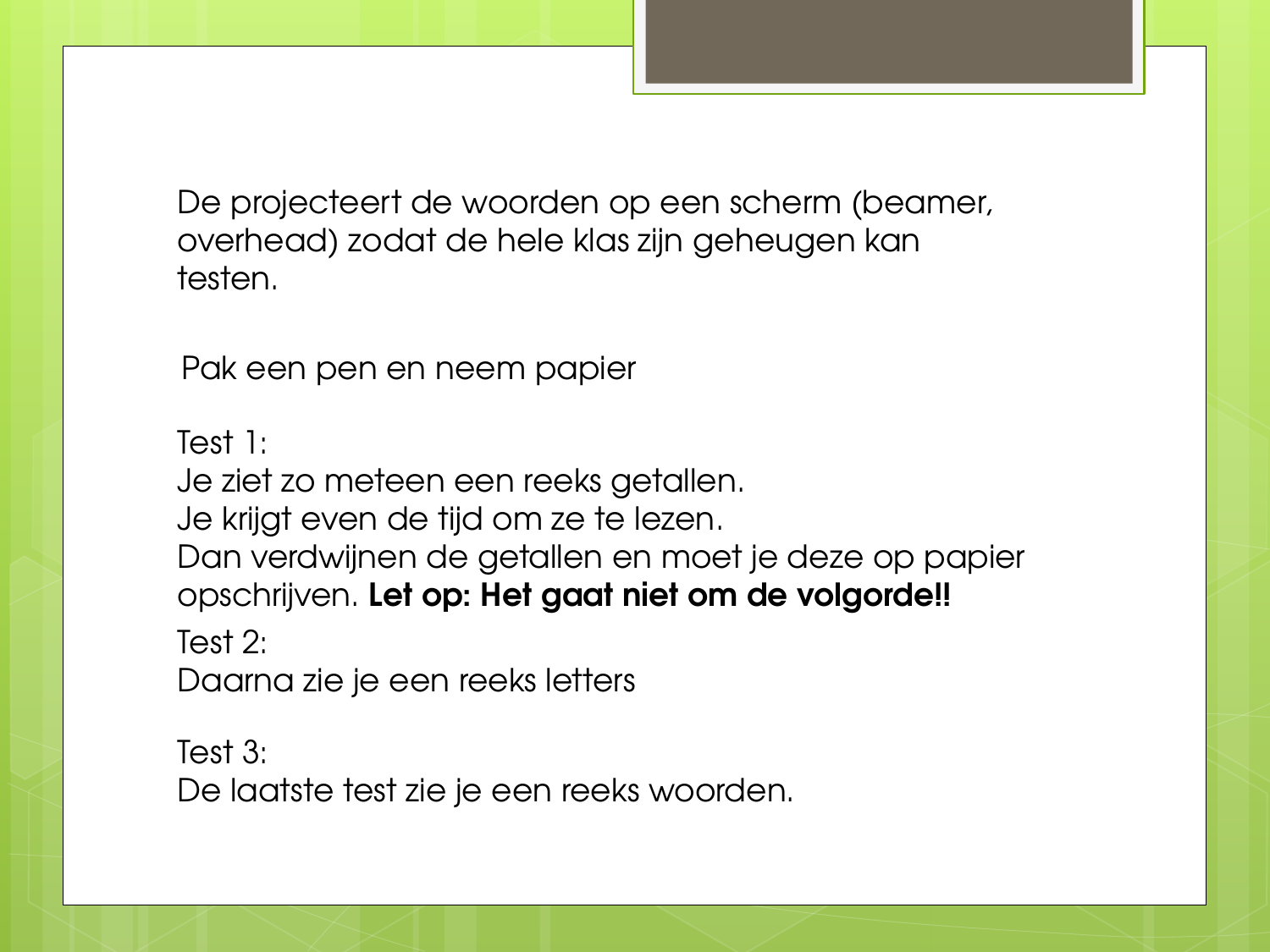

De projecteert de woorden op een scherm (beamer, overhead) zodat de hele klas zijn geheugen kan testen.
Pak een pen en neem papier
Test 1:
Je ziet zo meteen een reeks getallen.
Je krijgt even de tijd om ze te lezen.
Dan verdwijnen de getallen en moet je deze op papier opschrijven. Let op: Het gaat niet om de volgorde!!
Test 2:
Daarna zie je een reeks letters
Test 3:
De laatste test zie je een reeks woorden.